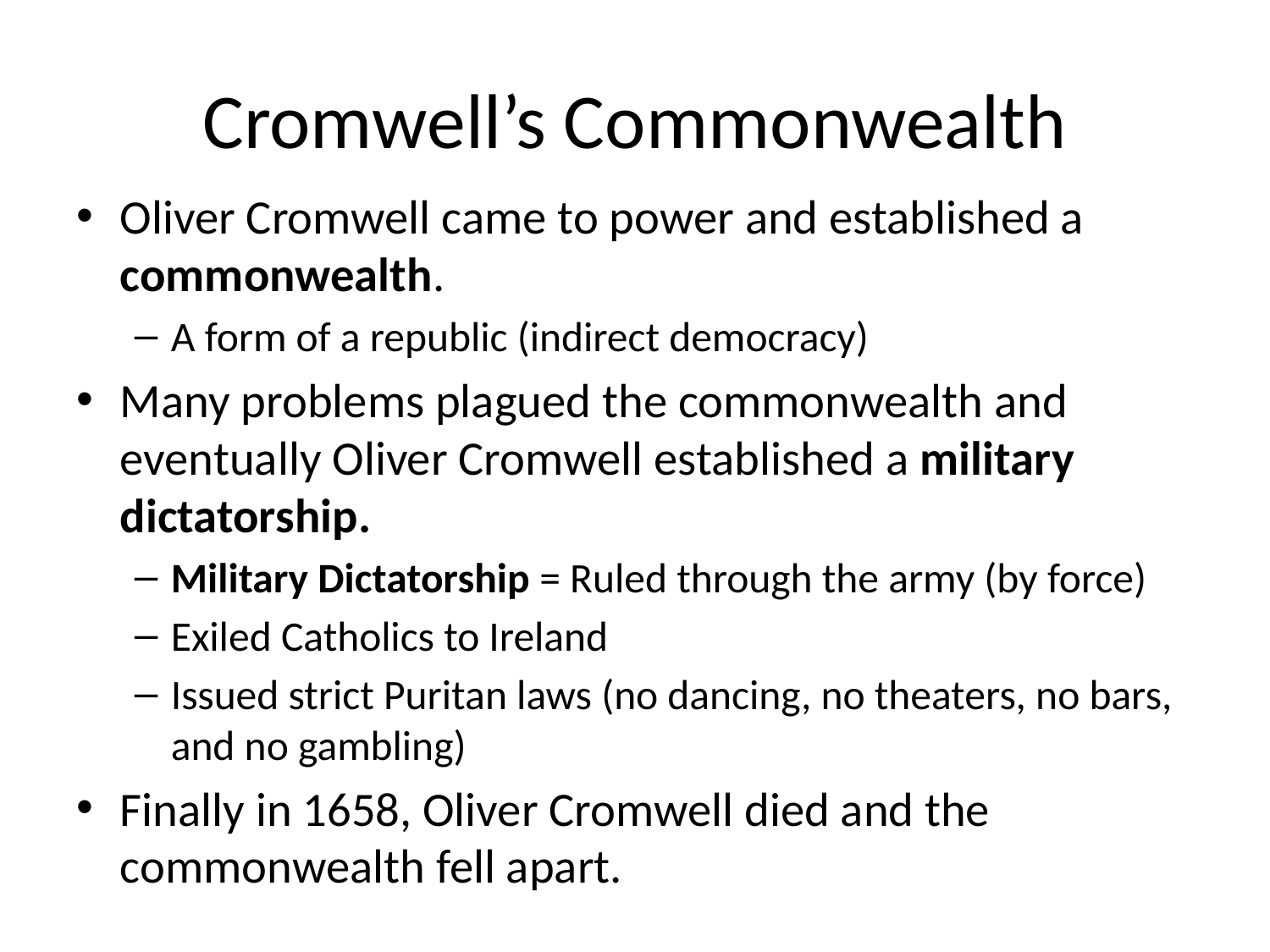

# Cromwell’s Commonwealth
Oliver Cromwell came to power and established a commonwealth.
A form of a republic (indirect democracy)
Many problems plagued the commonwealth and eventually Oliver Cromwell established a military dictatorship.
Military Dictatorship = Ruled through the army (by force)
Exiled Catholics to Ireland
Issued strict Puritan laws (no dancing, no theaters, no bars, and no gambling)
Finally in 1658, Oliver Cromwell died and the commonwealth fell apart.